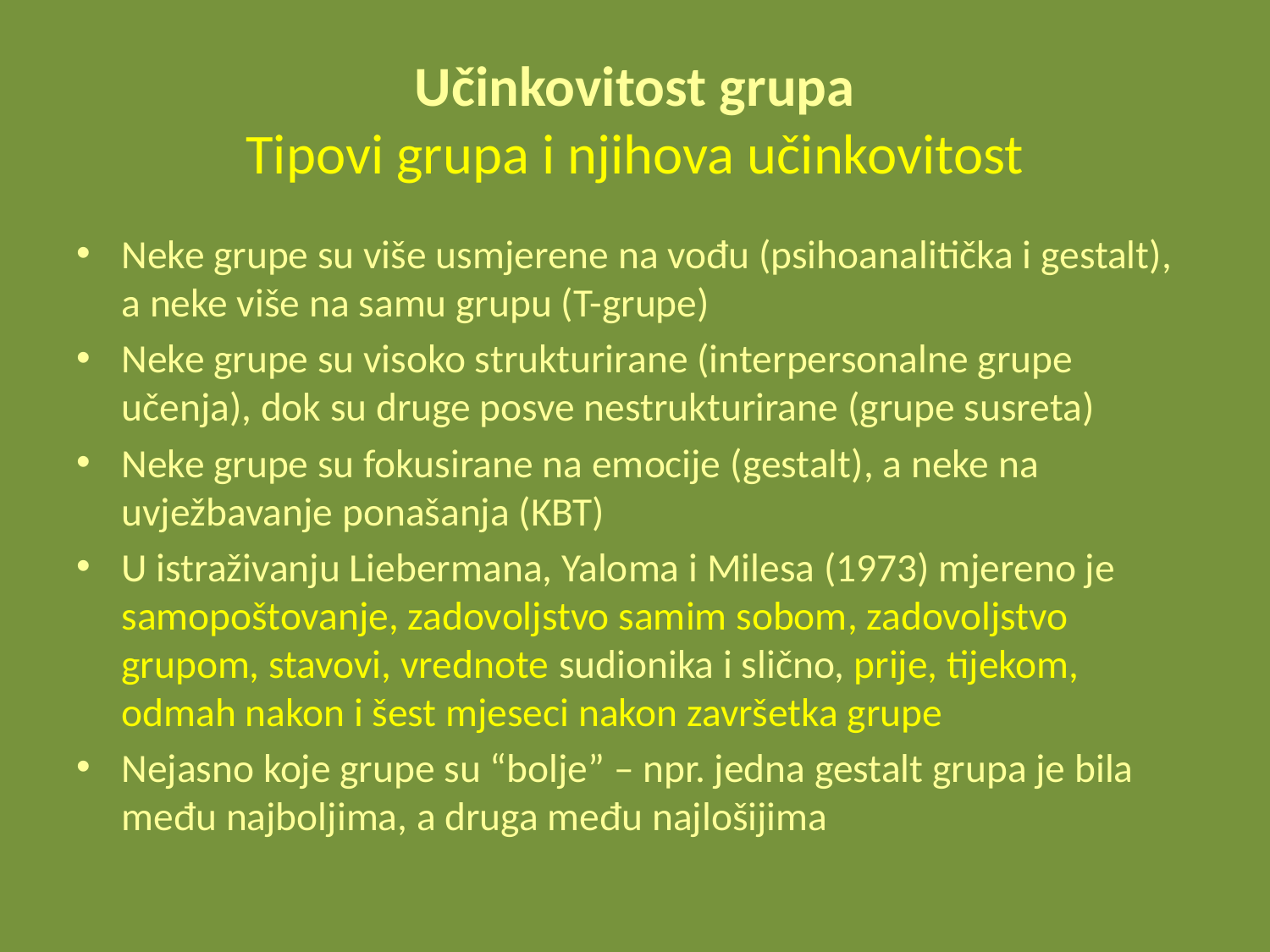

# Učinkovitost grupa Tipovi grupa i njihova učinkovitost
Neke grupe su više usmjerene na vođu (psihoanalitička i gestalt), a neke više na samu grupu (T-grupe)
Neke grupe su visoko strukturirane (interpersonalne grupe učenja), dok su druge posve nestrukturirane (grupe susreta)
Neke grupe su fokusirane na emocije (gestalt), a neke na uvježbavanje ponašanja (KBT)
U istraživanju Liebermana, Yaloma i Milesa (1973) mjereno je samopoštovanje, zadovoljstvo samim sobom, zadovoljstvo grupom, stavovi, vrednote sudionika i slično, prije, tijekom, odmah nakon i šest mjeseci nakon završetka grupe
Nejasno koje grupe su “bolje” – npr. jedna gestalt grupa je bila među najboljima, a druga među najlošijima